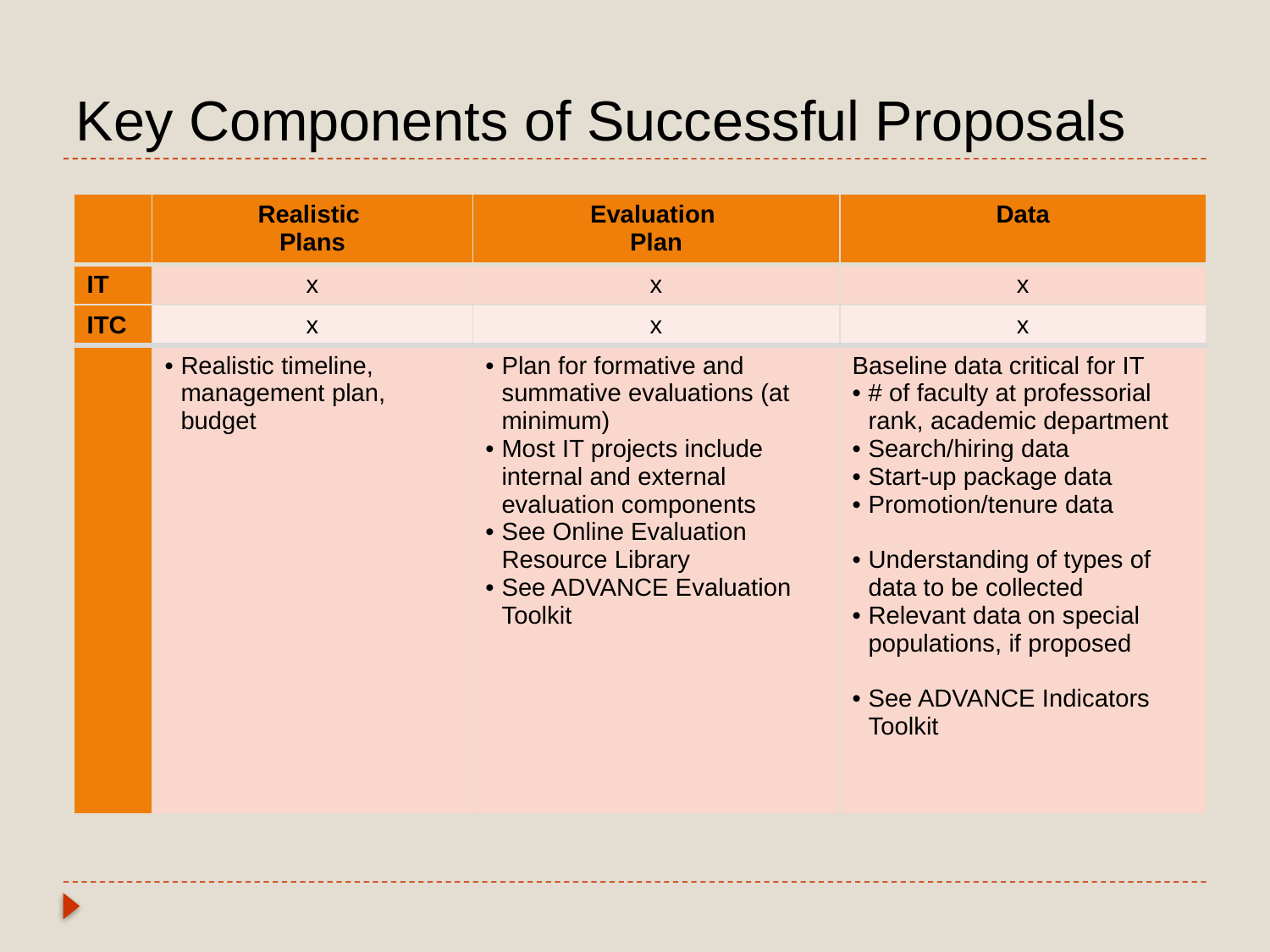

# Key Components of Successful Proposals
|  | Realistic Plans | Evaluation Plan | Data |
| --- | --- | --- | --- |
| IT | x | x | x |
| ITC | x | x | x |
|  | Realistic timeline, management plan, budget | Plan for formative and summative evaluations (at minimum) Most IT projects include internal and external evaluation components See Online Evaluation Resource Library See ADVANCE Evaluation Toolkit | Baseline data critical for IT # of faculty at professorial rank, academic department Search/hiring data Start-up package data Promotion/tenure data Understanding of types of data to be collected Relevant data on special populations, if proposed See ADVANCE Indicators Toolkit |